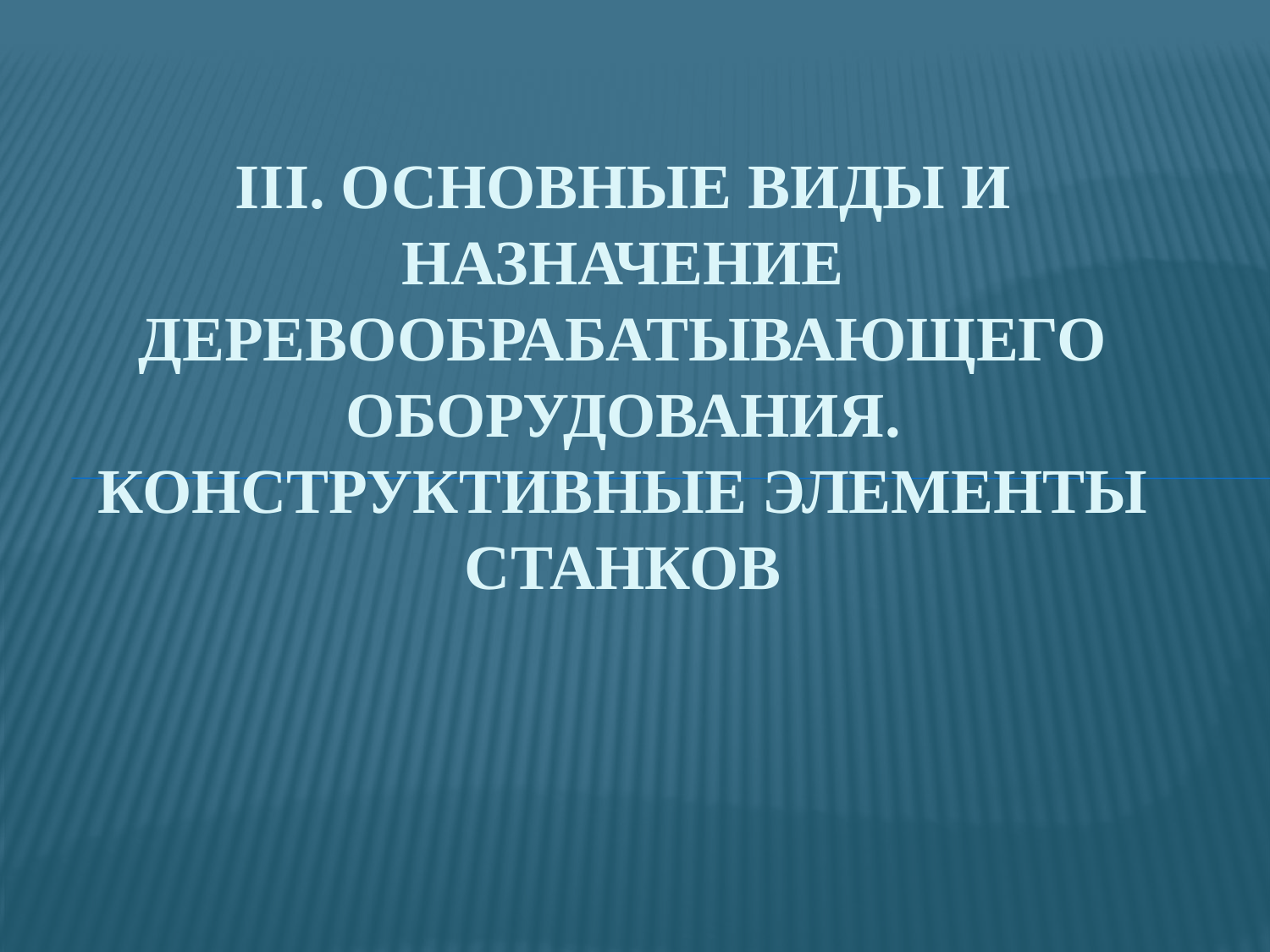

# III. Основные виды и назначение деревообрабатывающего оборудования. Конструктивные элементы станков